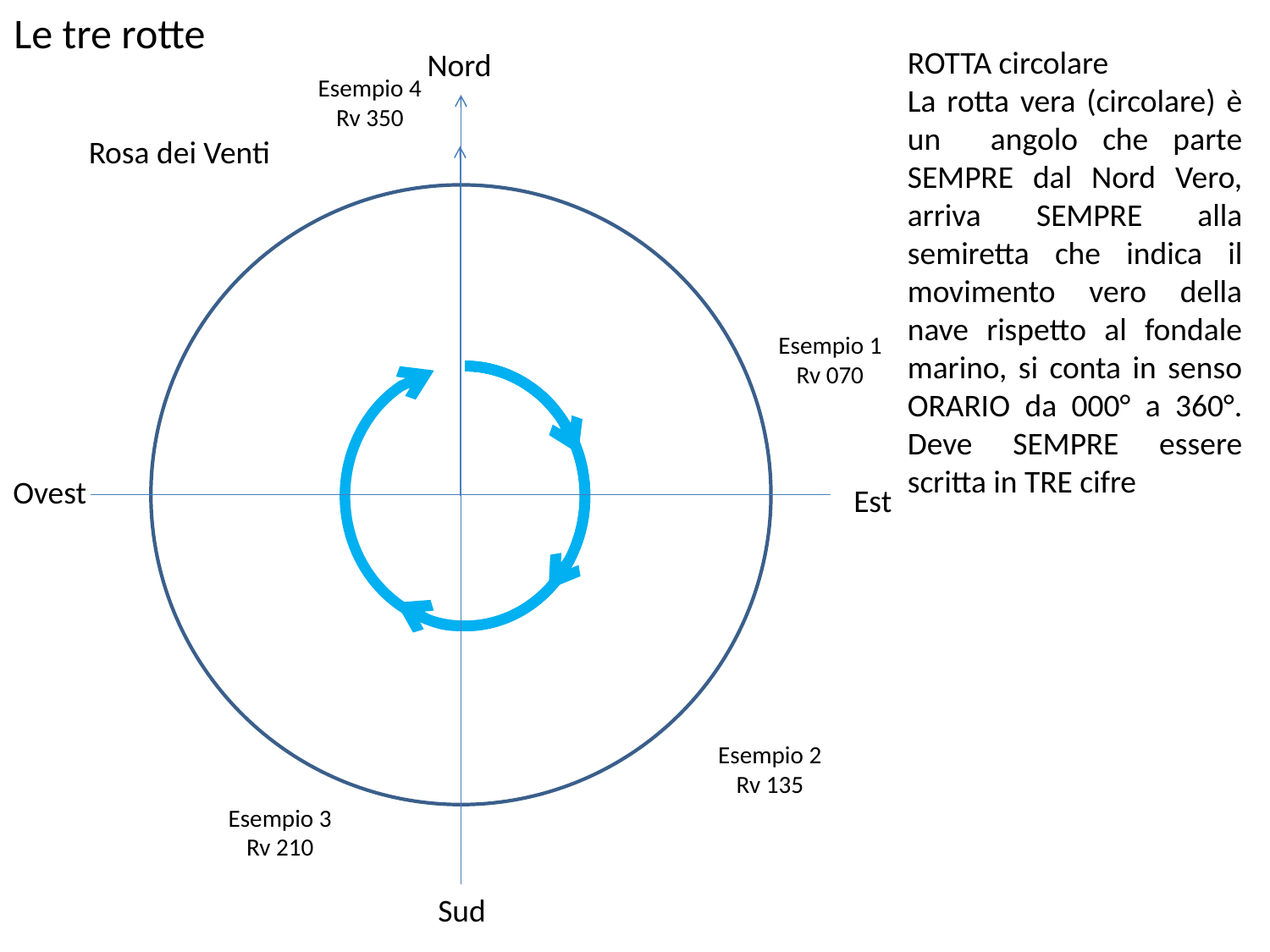

Le tre rotte
ROTTA circolare
La rotta vera (circolare) è un  angolo che parte SEMPRE dal Nord Vero, arriva SEMPRE alla semiretta che indica il movimento vero della nave rispetto al fondale marino, si conta in senso ORARIO da 000° a 360°. Deve SEMPRE essere scritta in TRE cifre
Nord
Esempio 4
Rv 350
Rosa dei Venti

Esempio 1
Rv 070

Ovest
Est
Esempio 2
Rv 135
Esempio 3
Rv 210
Sud